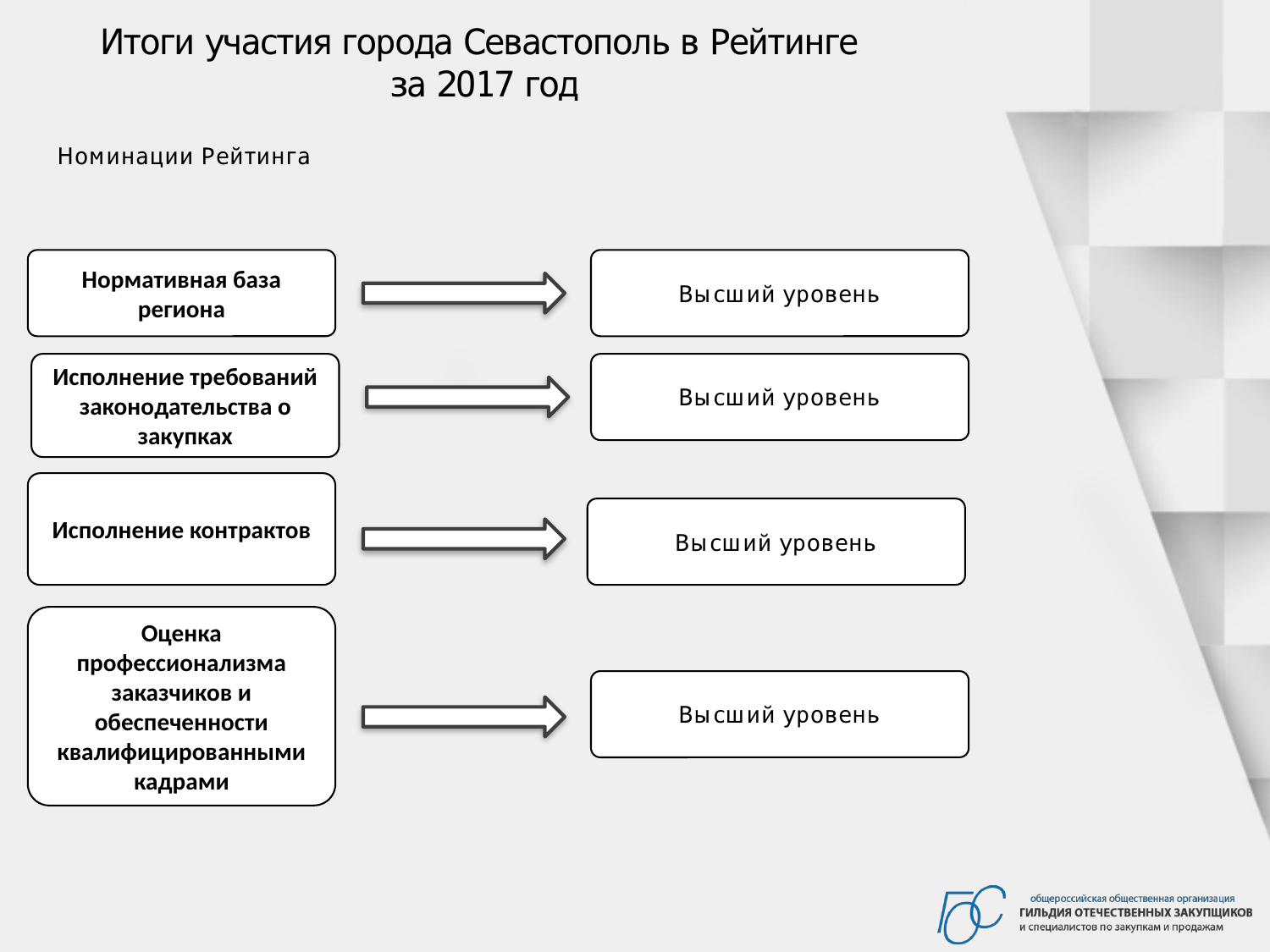

Итоги участия города Севастополь в Рейтинге
за 2017 год
Номинации Рейтинга
Нормативная база региона
Высший уровень

Исполнение требований законодательства о закупках

Высший уровень

Исполнение контрактов

Высший уровень

Оценка профессионализма заказчиков и обеспеченности квалифицированными кадрами
Высший уровень